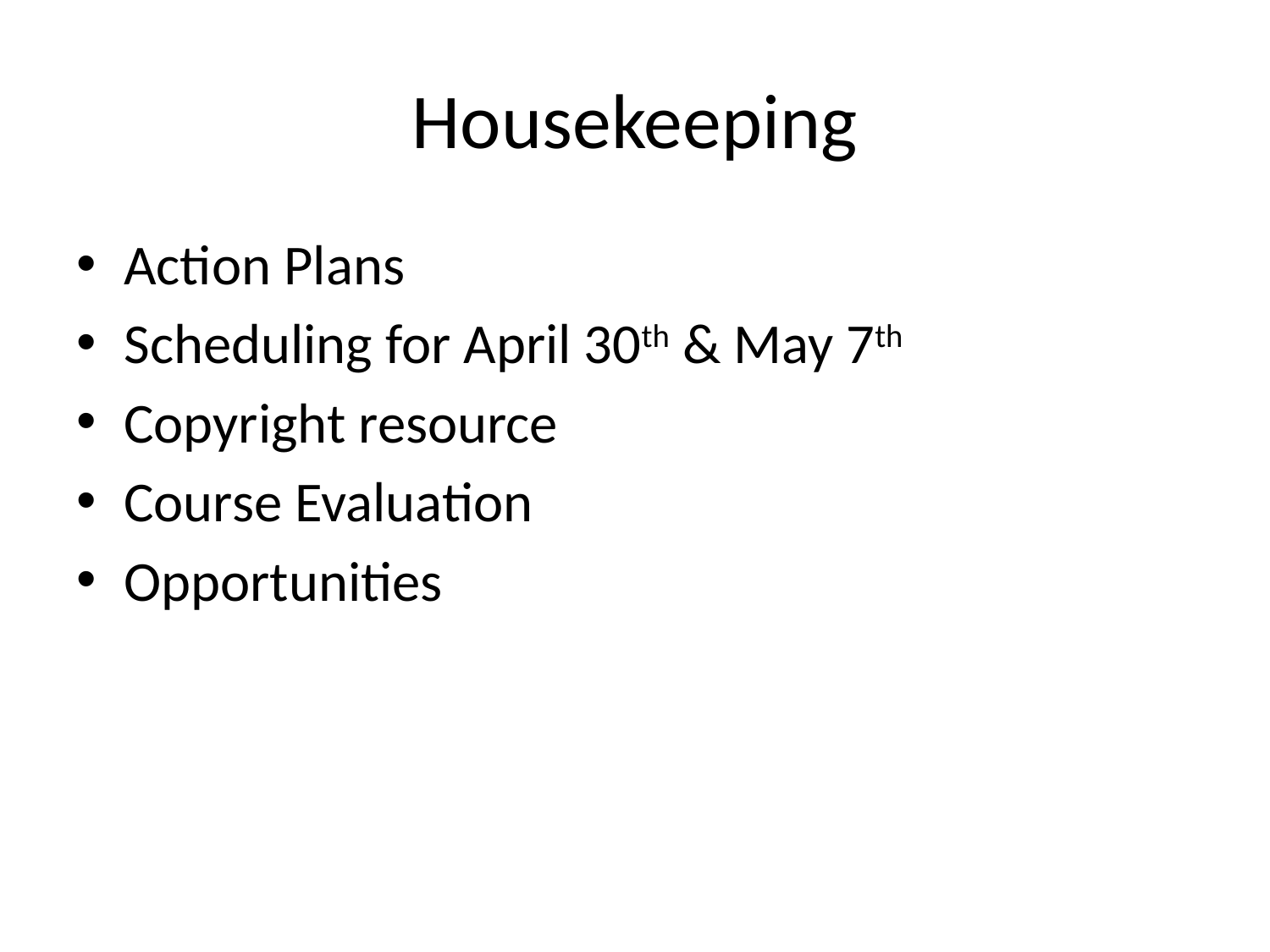

# Housekeeping
Action Plans
Scheduling for April 30th & May 7th
Copyright resource
Course Evaluation
Opportunities